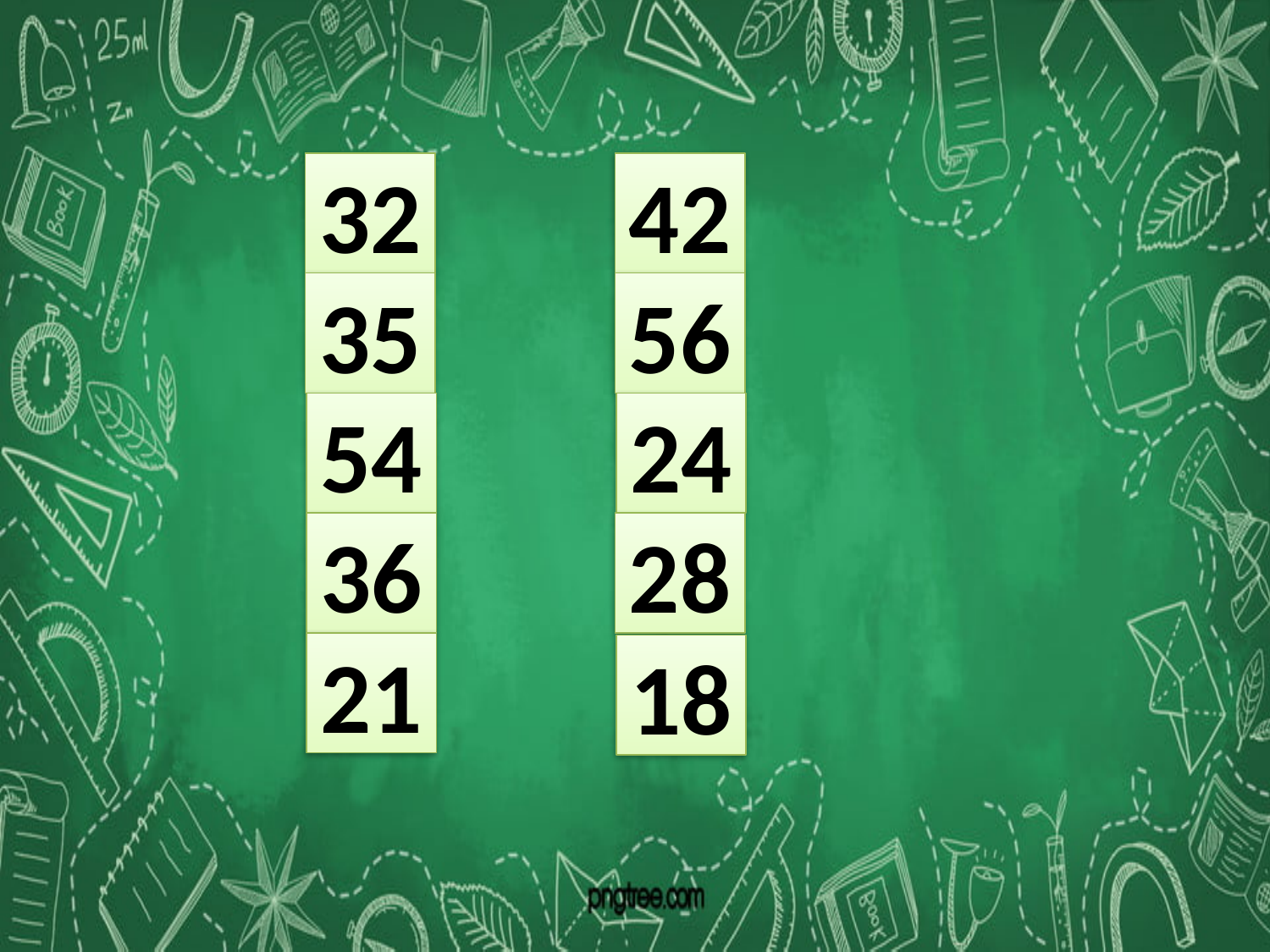

32
42
35
56
54
24
36
28
21
18